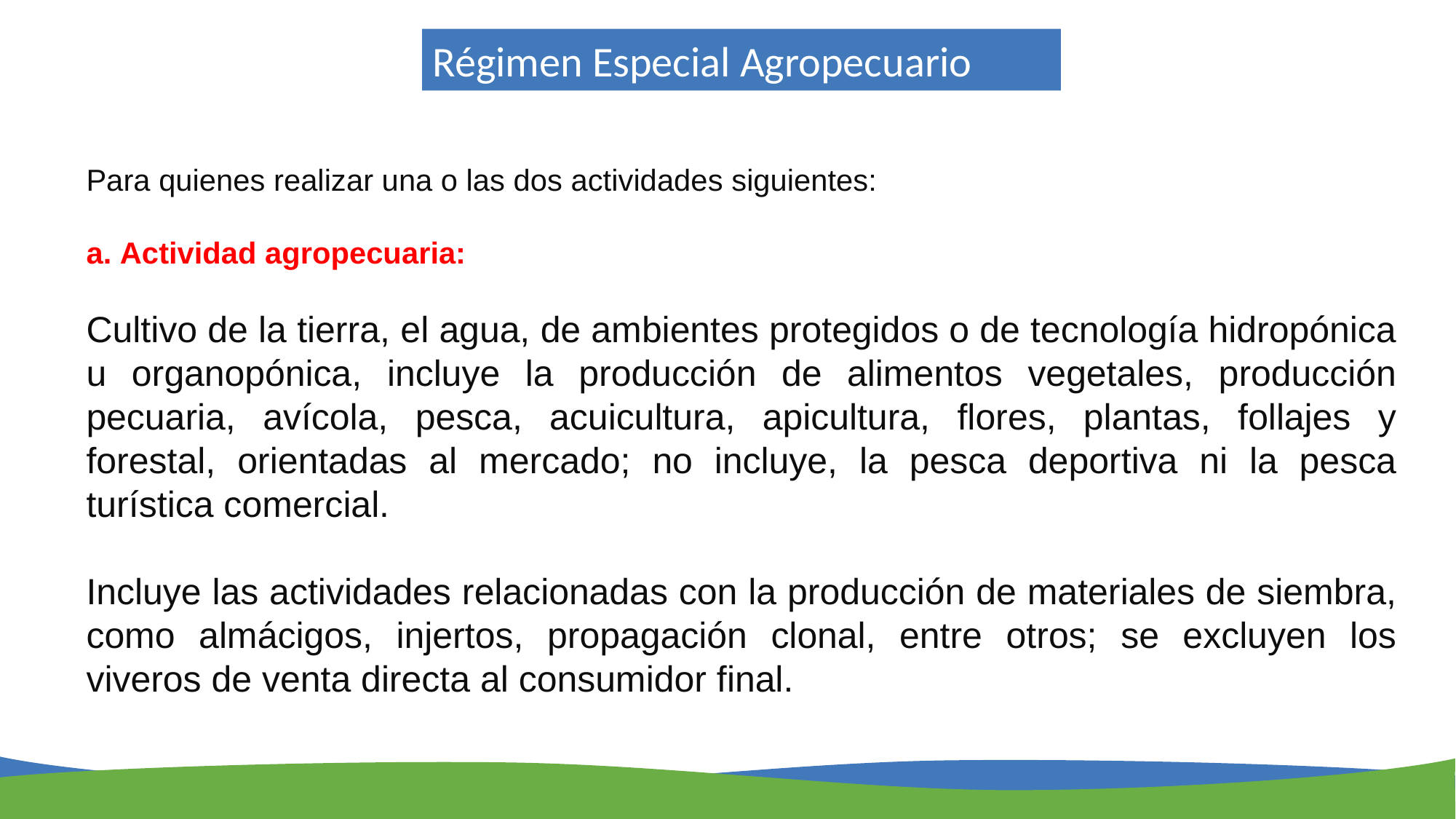

Régimen Especial Agropecuario

Para quienes realizar una o las dos actividades siguientes:

a. Actividad agropecuaria:

Cultivo de la tierra, el agua, de ambientes protegidos o de tecnología hidropónica u organopónica, incluye la producción de alimentos vegetales, producción pecuaria, avícola, pesca, acuicultura, apicultura, flores, plantas, follajes y forestal, orientadas al mercado; no incluye, la pesca deportiva ni la pesca turística comercial.

Incluye las actividades relacionadas con la producción de materiales de siembra, como almácigos, injertos, propagación clonal, entre otros; se excluyen los viveros de venta directa al consumidor final.